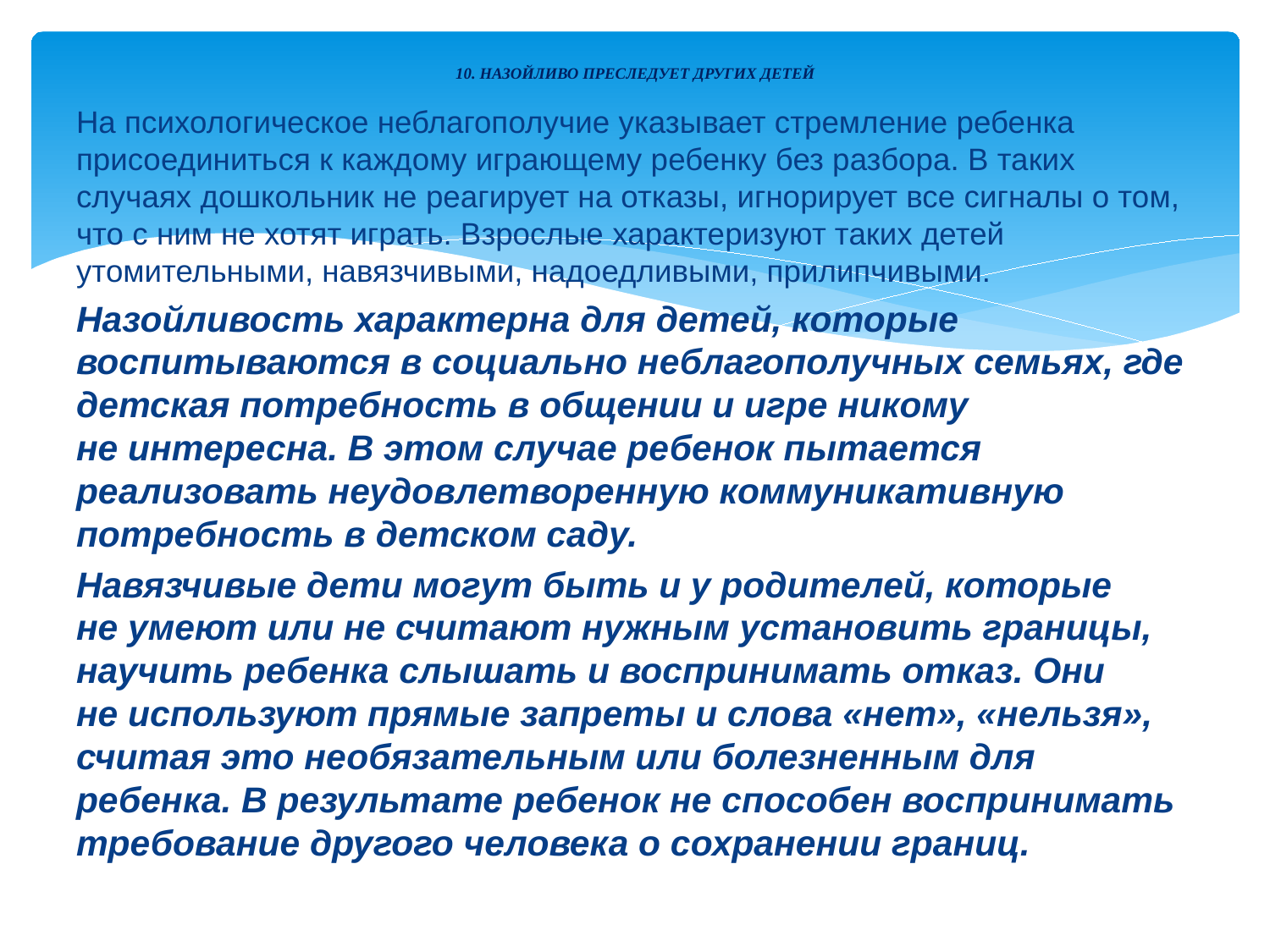

# 10. НАЗОЙЛИВО ПРЕСЛЕДУЕТ ДРУГИХ ДЕТЕЙ
На психологическое неблагополучие указывает стремление ребенка присоединиться к каждому играющему ребенку без разбора. В таких случаях дошкольник не реагирует на отказы, игнорирует все сигналы о том, что с ним не хотят играть. Взрослые характеризуют таких детей утомительными, навязчивыми, надоедливыми, прилипчивыми.
Назойливость характерна для детей, которые воспитываются в социально неблагополучных семьях, где детская потребность в общении и игре никому не интересна. В этом случае ребенок пытается реализовать неудовлетворенную коммуникативную потребность в детском саду.
Навязчивые дети могут быть и у родителей, которые не умеют или не считают нужным установить границы, научить ребенка слышать и воспринимать отказ. Они не используют прямые запреты и слова «нет», «нельзя», считая это необязательным или болезненным для ребенка. В результате ребенок не способен воспринимать требование другого человека о сохранении границ.